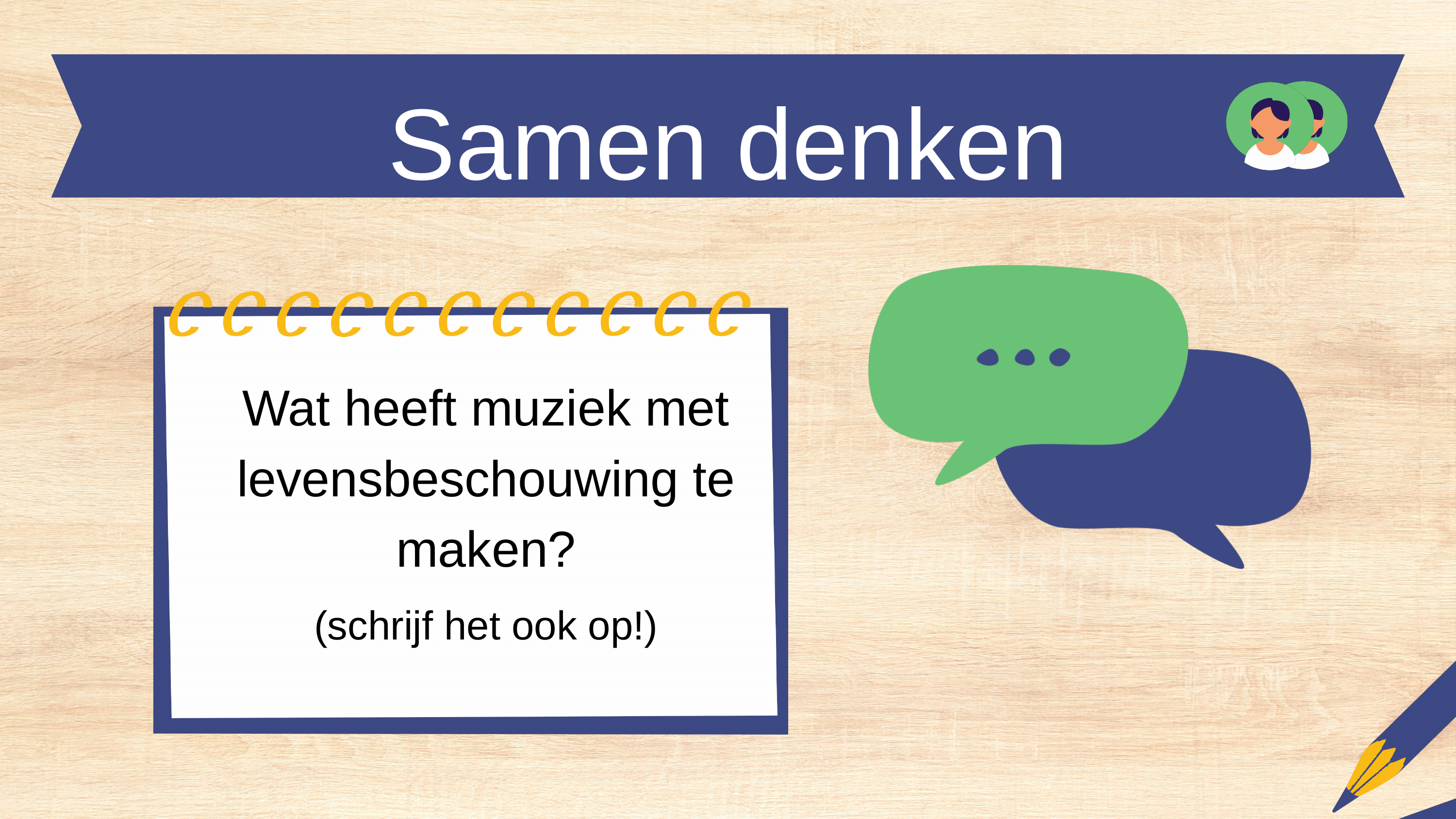

Samen denken

Wat heeft muziek met levensbeschouwing te maken?
(schrijf het ook op!)